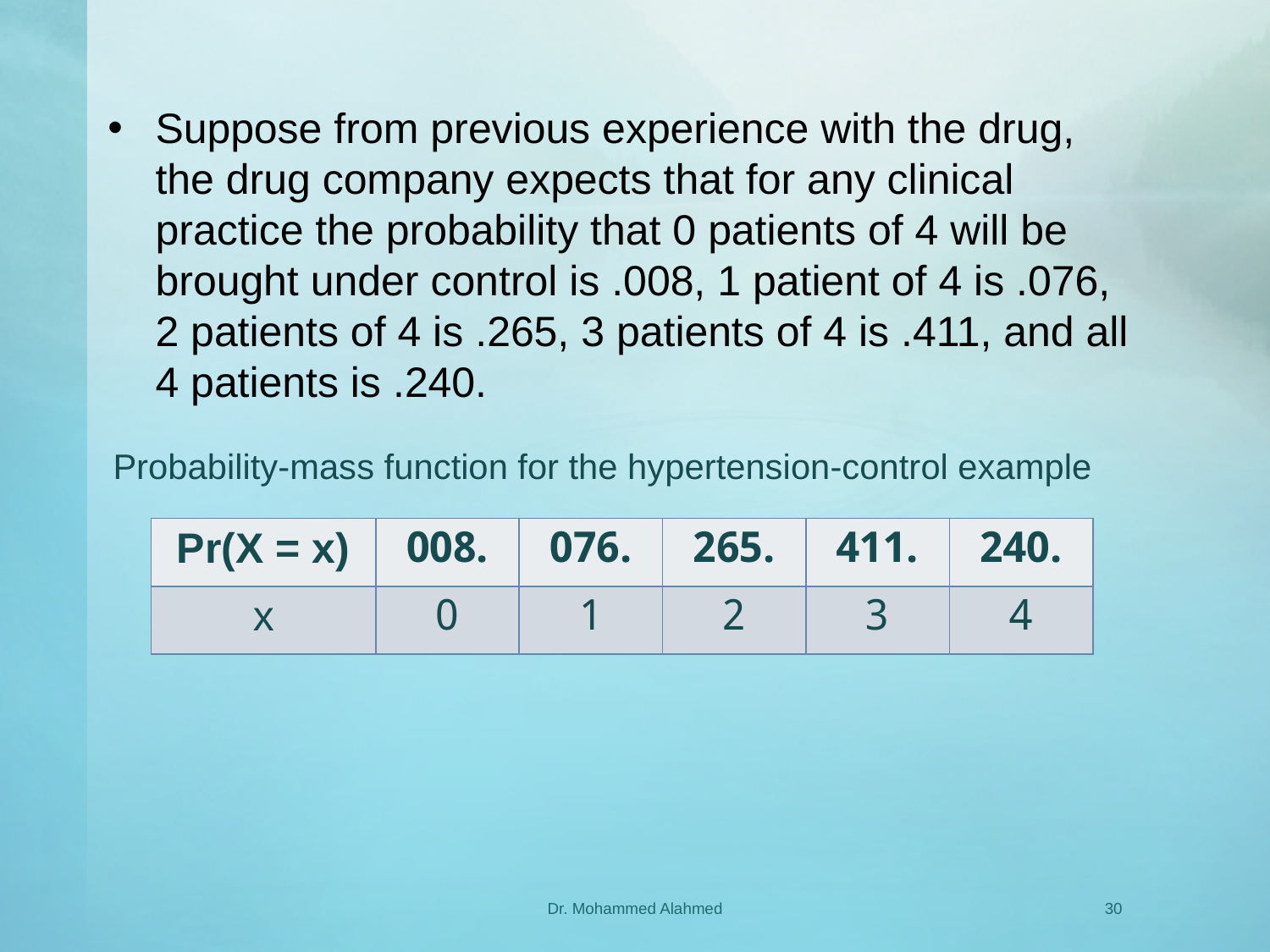

Suppose from previous experience with the drug, the drug company expects that for any clinical practice the probability that 0 patients of 4 will be brought under control is .008, 1 patient of 4 is .076, 2 patients of 4 is .265, 3 patients of 4 is .411, and all 4 patients is .240.
Probability-mass function for the hypertension-control example
| Pr(X = x) | .008 | .076 | .265 | .411 | .240 |
| --- | --- | --- | --- | --- | --- |
| x | 0 | 1 | 2 | 3 | 4 |
Dr. Mohammed Alahmed
30